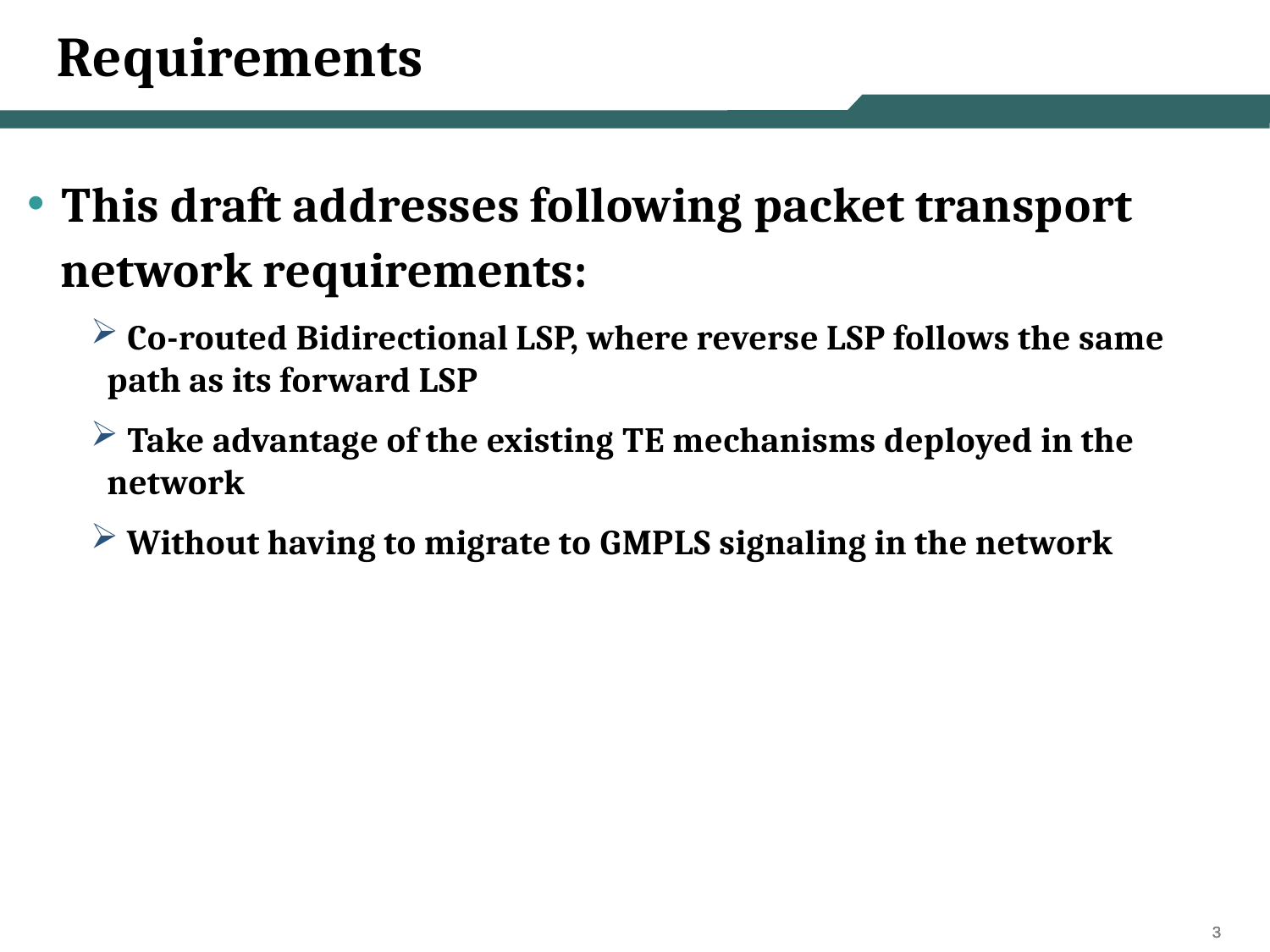

# Requirements
This draft addresses following packet transport network requirements:
 Co-routed Bidirectional LSP, where reverse LSP follows the same path as its forward LSP
 Take advantage of the existing TE mechanisms deployed in the network
 Without having to migrate to GMPLS signaling in the network